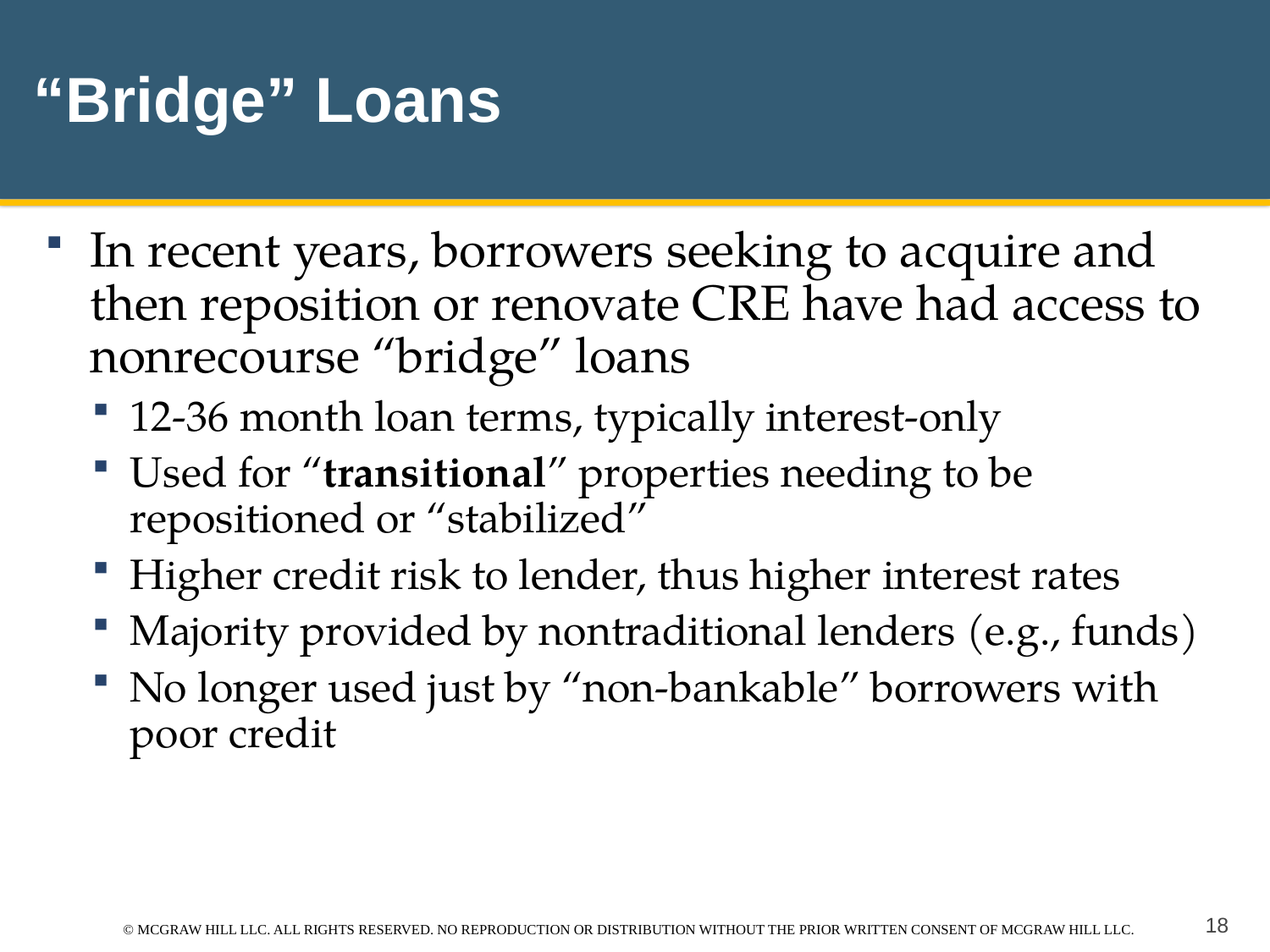

# “Bridge” Loans
In recent years, borrowers seeking to acquire and then reposition or renovate CRE have had access to nonrecourse “bridge” loans
12-36 month loan terms, typically interest-only
Used for “transitional” properties needing to be repositioned or “stabilized”
Higher credit risk to lender, thus higher interest rates
Majority provided by nontraditional lenders (e.g., funds)
No longer used just by “non-bankable” borrowers with poor credit

© MCGRAW HILL LLC. ALL RIGHTS RESERVED. NO REPRODUCTION OR DISTRIBUTION WITHOUT THE PRIOR WRITTEN CONSENT OF MCGRAW HILL LLC.
18